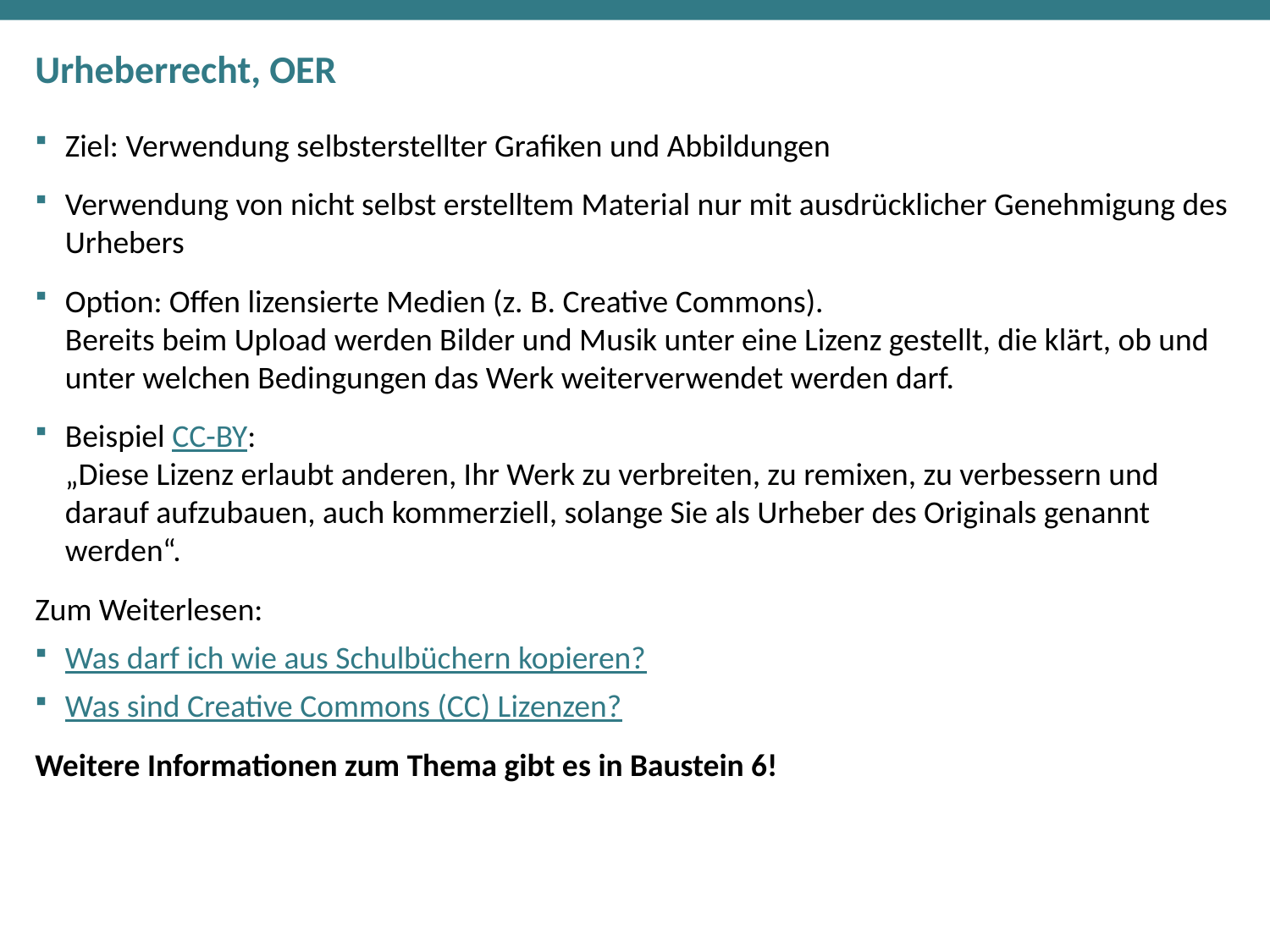

# Urheberrecht, OER
Ziel: Verwendung selbsterstellter Grafiken und Abbildungen
Verwendung von nicht selbst erstelltem Material nur mit ausdrücklicher Genehmigung des Urhebers
Option: Offen lizensierte Medien (z. B. Creative Commons).
Bereits beim Upload werden Bilder und Musik unter eine Lizenz gestellt, die klärt, ob und unter welchen Bedingungen das Werk weiterverwendet werden darf.
Beispiel CC-BY:
„Diese Lizenz erlaubt anderen, Ihr Werk zu verbreiten, zu remixen, zu verbessern und darauf aufzubauen, auch kommerziell, solange Sie als Urheber des Originals genannt werden“.
Zum Weiterlesen:
Was darf ich wie aus Schulbüchern kopieren?
Was sind Creative Commons (CC) Lizenzen?
Weitere Informationen zum Thema gibt es in Baustein 6!